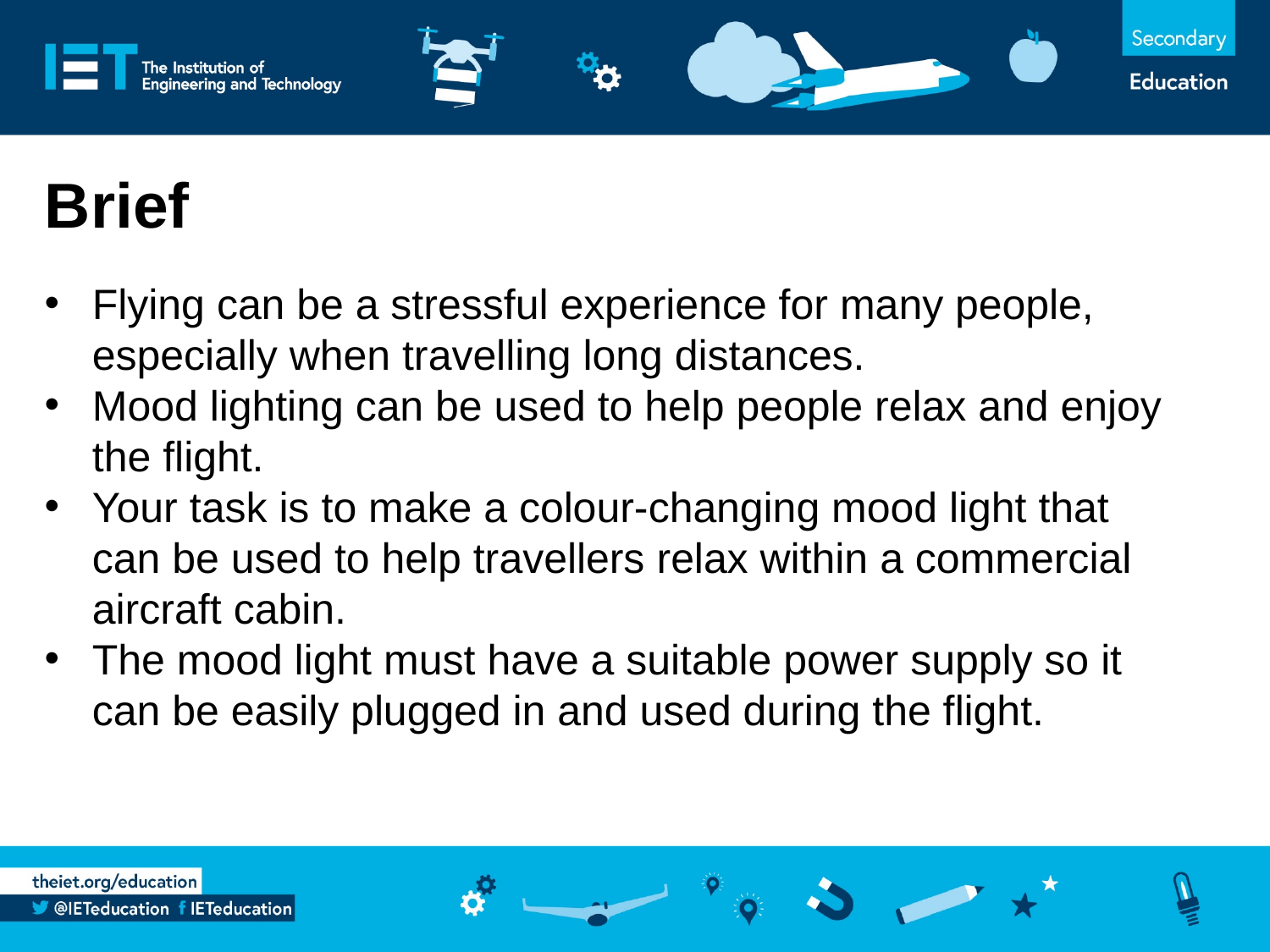

# Brief
Flying can be a stressful experience for many people, especially when travelling long distances.
Mood lighting can be used to help people relax and enjoy the flight.
Your task is to make a colour-changing mood light that can be used to help travellers relax within a commercial aircraft cabin.
The mood light must have a suitable power supply so it can be easily plugged in and used during the flight.